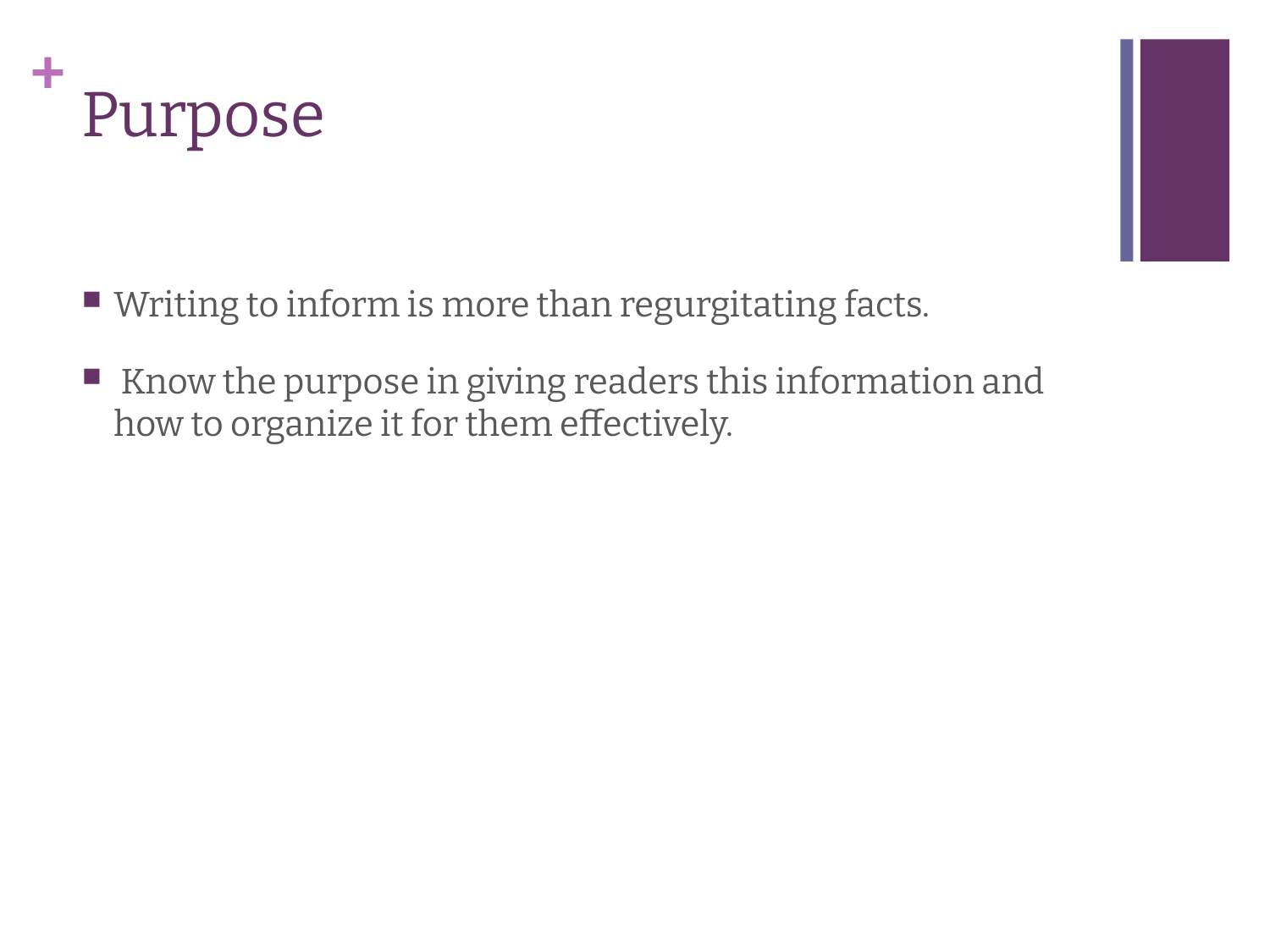

# Purpose
Writing to inform is more than regurgitating facts.
 Know the purpose in giving readers this information and how to organize it for them effectively.